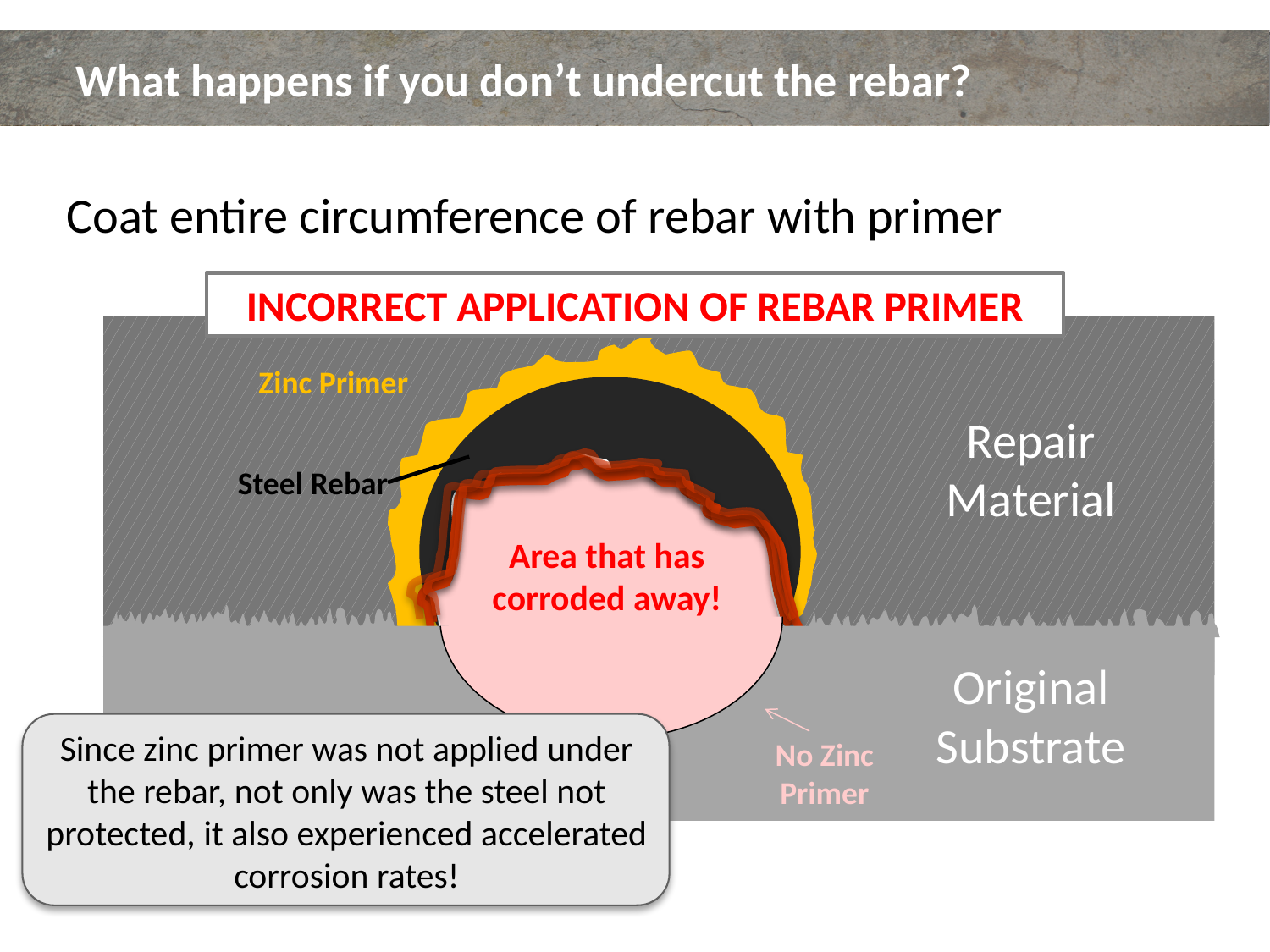

# What happens if you don’t undercut the rebar?
Coat entire circumference of rebar with primer
INCORRECT APPLICATION OF REBAR PRIMER

Zinc Primer

Repair Material

Steel Rebar

Area that has corroded away!

No zinc primer

Original Substrate

Since zinc primer was not applied under the rebar, not only was the steel not protected, it also experienced accelerated corrosion rates!
No Zinc Primer